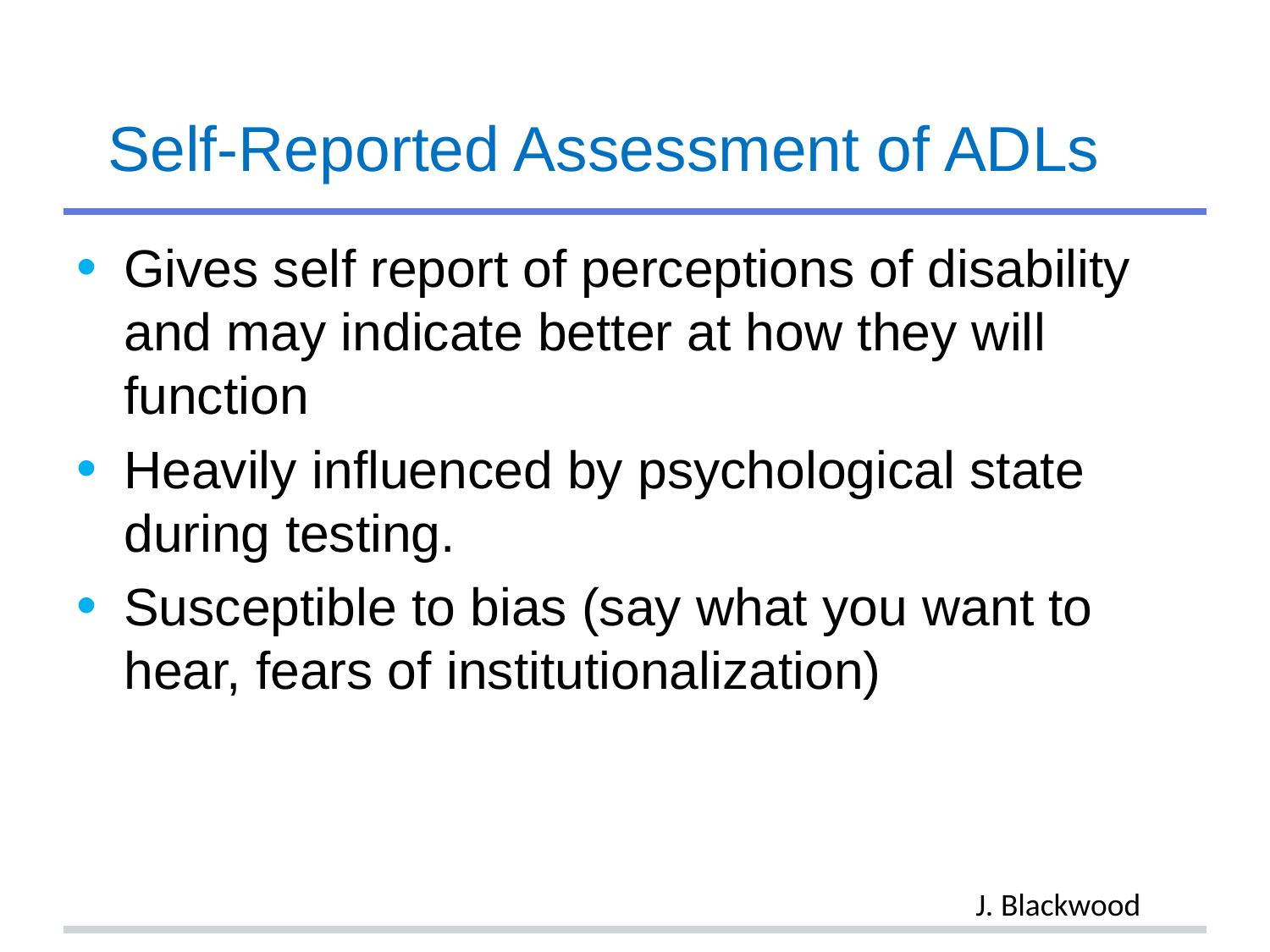

# Self-Reported Assessment of ADLs
Gives self report of perceptions of disability and may indicate better at how they will function
Heavily influenced by psychological state during testing.
Susceptible to bias (say what you want to hear, fears of institutionalization)
J. Blackwood